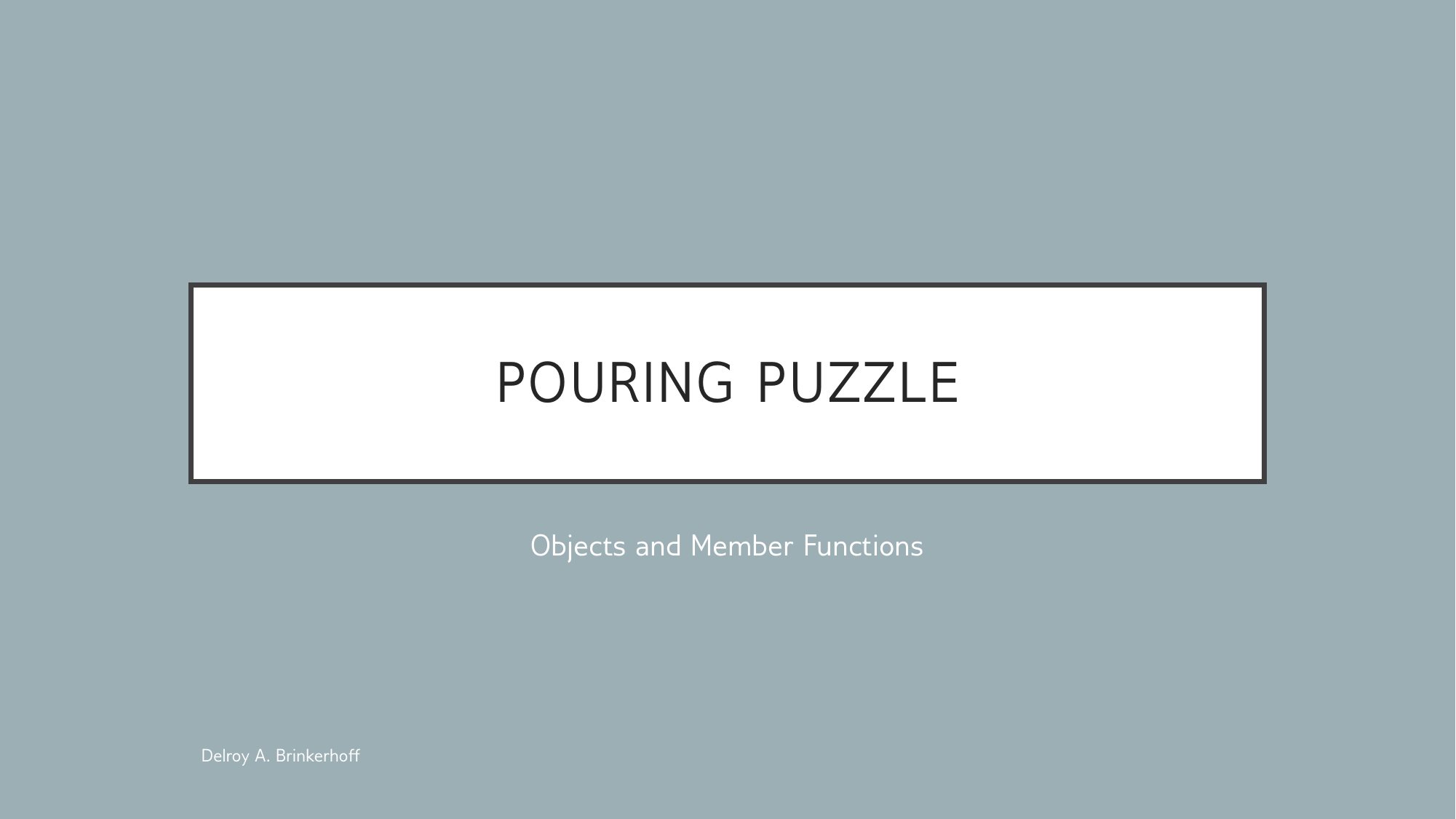

# Pouring Puzzle
Objects and Member Functions
Delroy A. Brinkerhoff